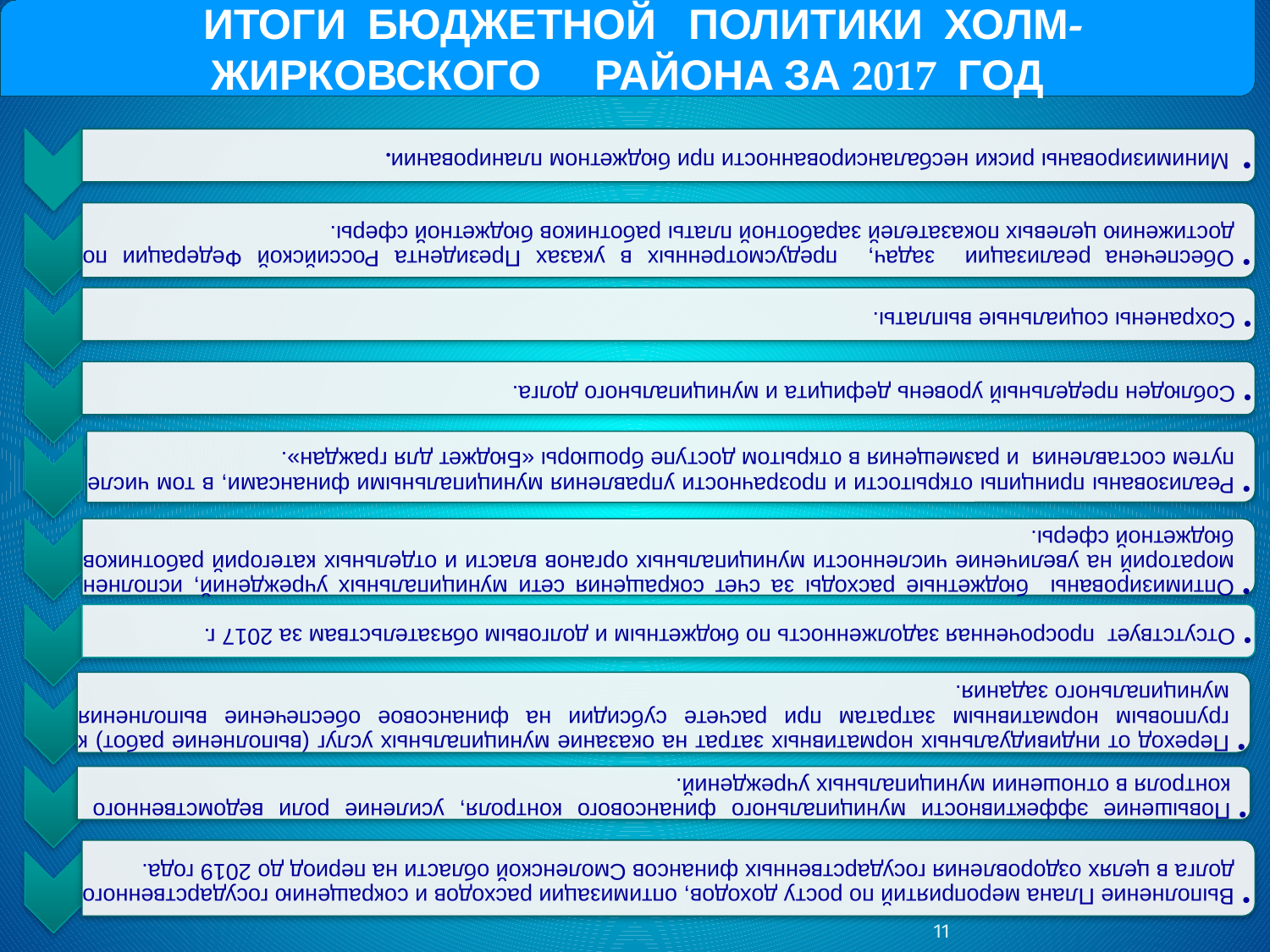

ИТОГИ  БЮДЖЕТНОЙ   ПОЛИТИКИ  ХОЛМ-ЖИРКОВСКОГО     РАЙОНА ЗА 2017  ГОД

 Минимизированы риски несбалансированности при бюджетном планировании.

Обеспечена реализации  задач,  предусмотренных в указах Президента Российской Федерации по достижению целевых показателей заработной платы работников бюджетной сферы.

Сохранены социальные выплаты.

Соблюден предельный уровень дефицита и муниципального долга.

Реализованы принципы открытости и прозрачности управления муниципальными финансами, в том числе путем составления  и размещения в открытом доступе брошюры «Бюджет для граждан».

Оптимизированы  бюджетные расходы за счет сокращения сети муниципальных учреждений, исполнен мораторий на увеличение численности муниципальных органов власти и отдельных категорий работников бюджетной сферы.

Отсутствует  просроченная задолженность по бюджетным и долговым обязательствам за 2017 г.

Переход от индивидуальных нормативных затрат на оказание муниципальных услуг (выполнение работ) к групповым нормативным затратам при расчете субсидии на финансовое обеспечение выполнения муниципального задания.

Повышение эффективности муниципального финансового контроля, усиление роли ведомственного  контроля в отношении муниципальных учреждений.

Выполнение Плана мероприятий по росту доходов, оптимизации расходов и сокращению государственного долга в целях оздоровления государственных финансов Смоленской области на период до 2019 года.
11